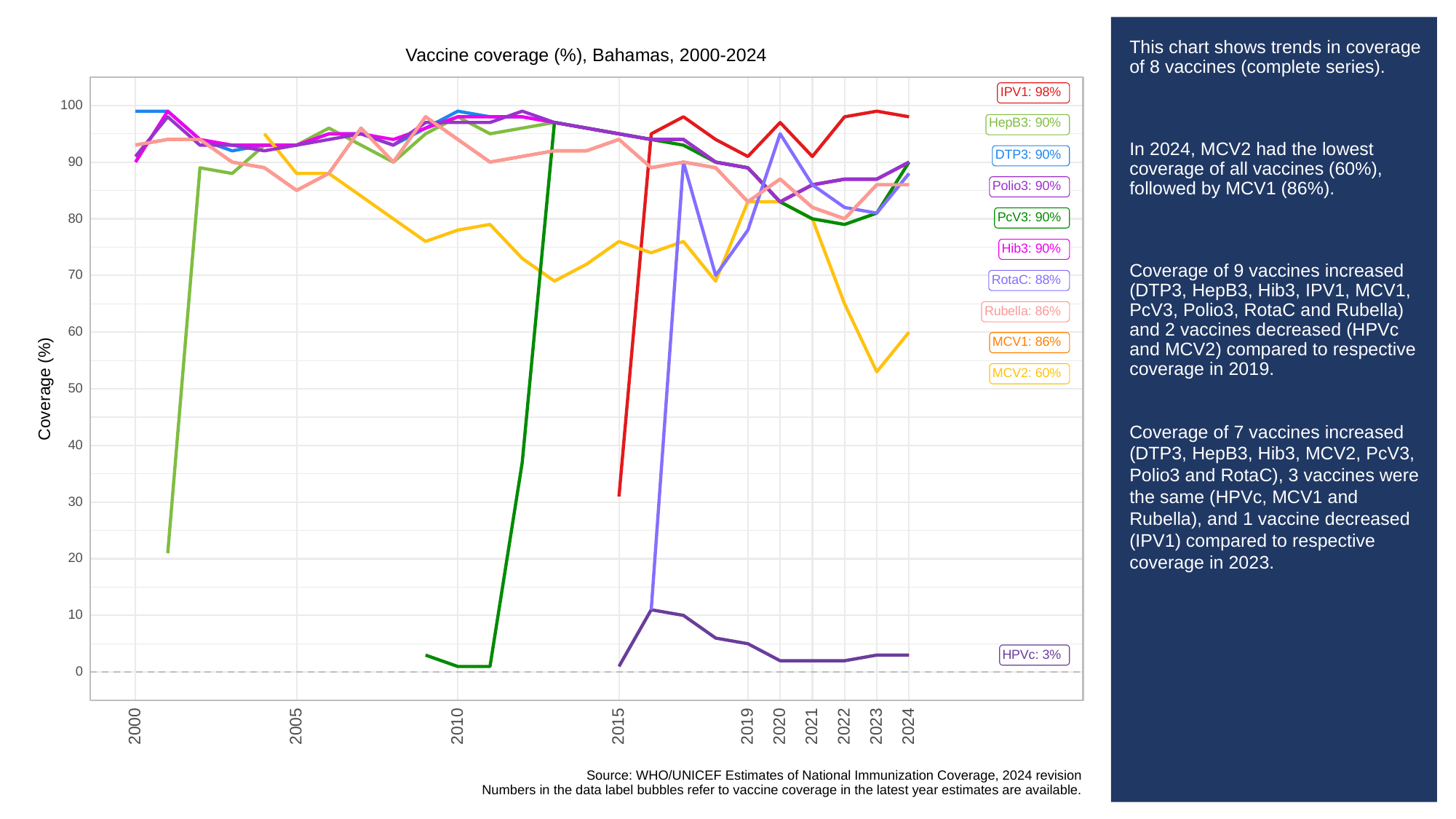

# This chart shows trends in coverage of 8 vaccines (complete series).

In 2024, MCV2 had the lowest coverage of all vaccines (60%), followed by MCV1 (86%).

Coverage of 9 vaccines increased (DTP3, HepB3, Hib3, IPV1, MCV1, PcV3, Polio3, RotaC and Rubella) and 2 vaccines decreased (HPVc and MCV2) compared to respective coverage in 2019.

Coverage of 7 vaccines increased (DTP3, HepB3, Hib3, MCV2, PcV3, Polio3 and RotaC), 3 vaccines were the same (HPVc, MCV1 and Rubella), and 1 vaccine decreased (IPV1) compared to respective coverage in 2023.

Vaccine coverage (%), Bahamas, 2000-2024

IPV1: 98%

100

HepB3: 90%

DTP3: 90%

90

Polio3: 90%

PcV3: 90%
80

Hib3: 90%

70
RotaC: 88%

Rubella: 86%
60

MCV1: 86%

MCV2: 60%
Coverage (%)
50

40

30

20

10

HPVc: 3%

0

2023
2000
2005
2010
2015
2019
2020
2021
2022
2024
Source: WHO/UNICEF Estimates of National Immunization Coverage, 2024 revision
Numbers in the data label bubbles refer to vaccine coverage in the latest year estimates are available.